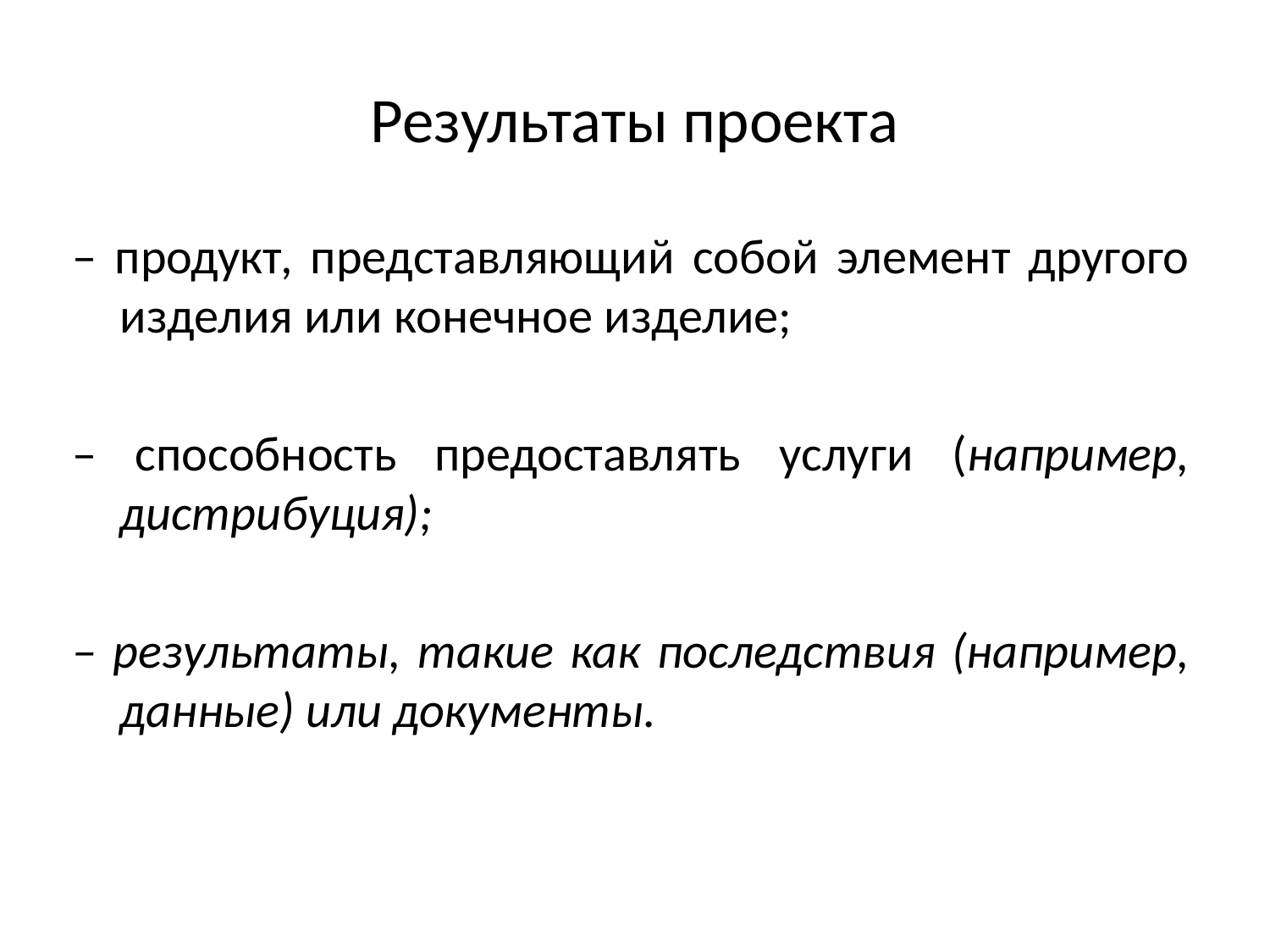

# Результаты проекта
– продукт, представляющий собой элемент другого изделия или конечное изделие;

– способность предоставлять услуги (например, дистрибуция);

– результаты, такие как последствия (например, данные) или документы.